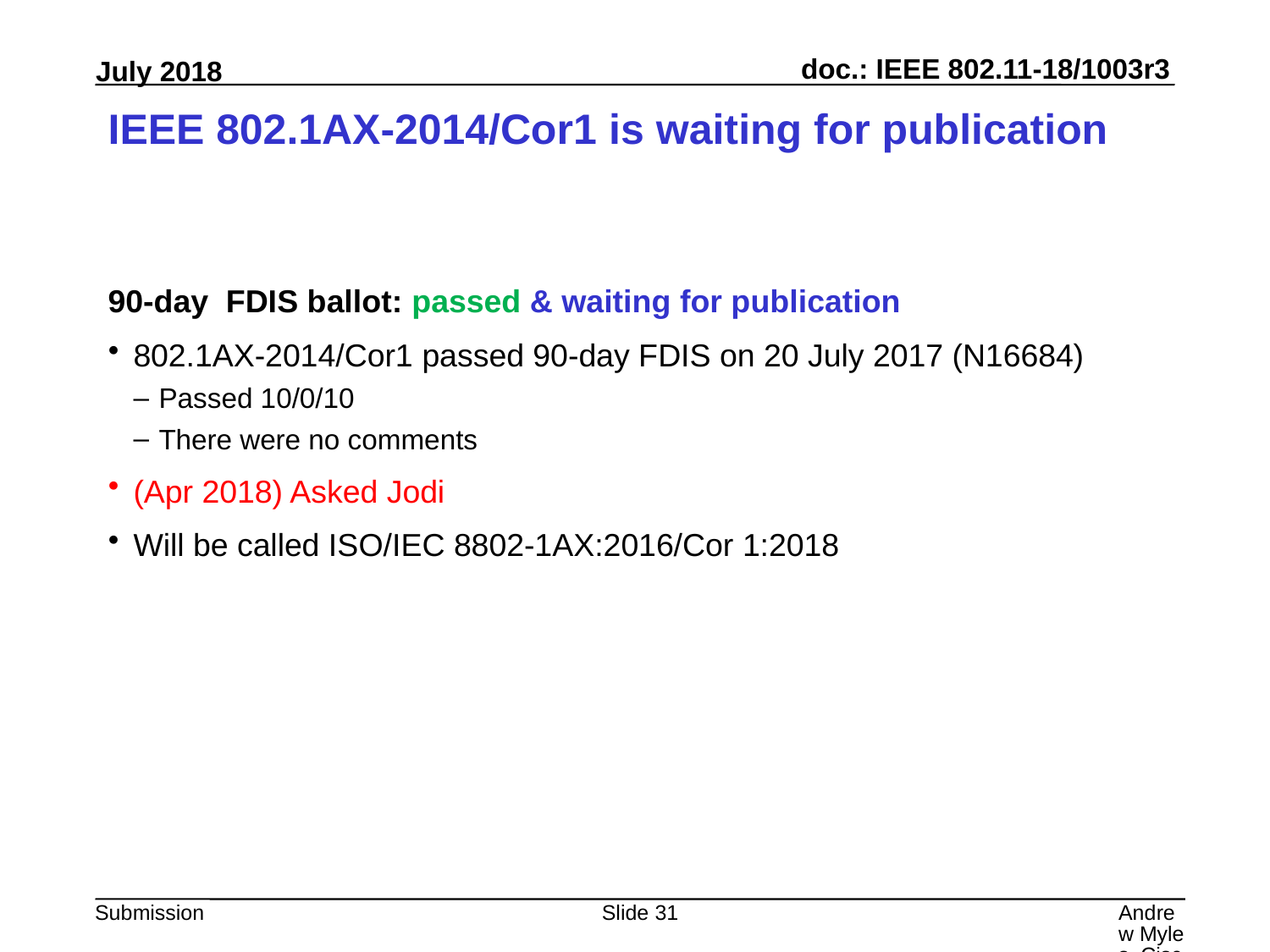

# IEEE 802.1AX-2014/Cor1 is waiting for publication
90-day  FDIS ballot: passed & waiting for publication
802.1AX-2014/Cor1 passed 90-day FDIS on 20 July 2017 (N16684)
Passed 10/0/10
There were no comments
(Apr 2018) Asked Jodi
Will be called ISO/IEC 8802-1AX:2016/Cor 1:2018

Slide 31
Andrew Myles, Cisco